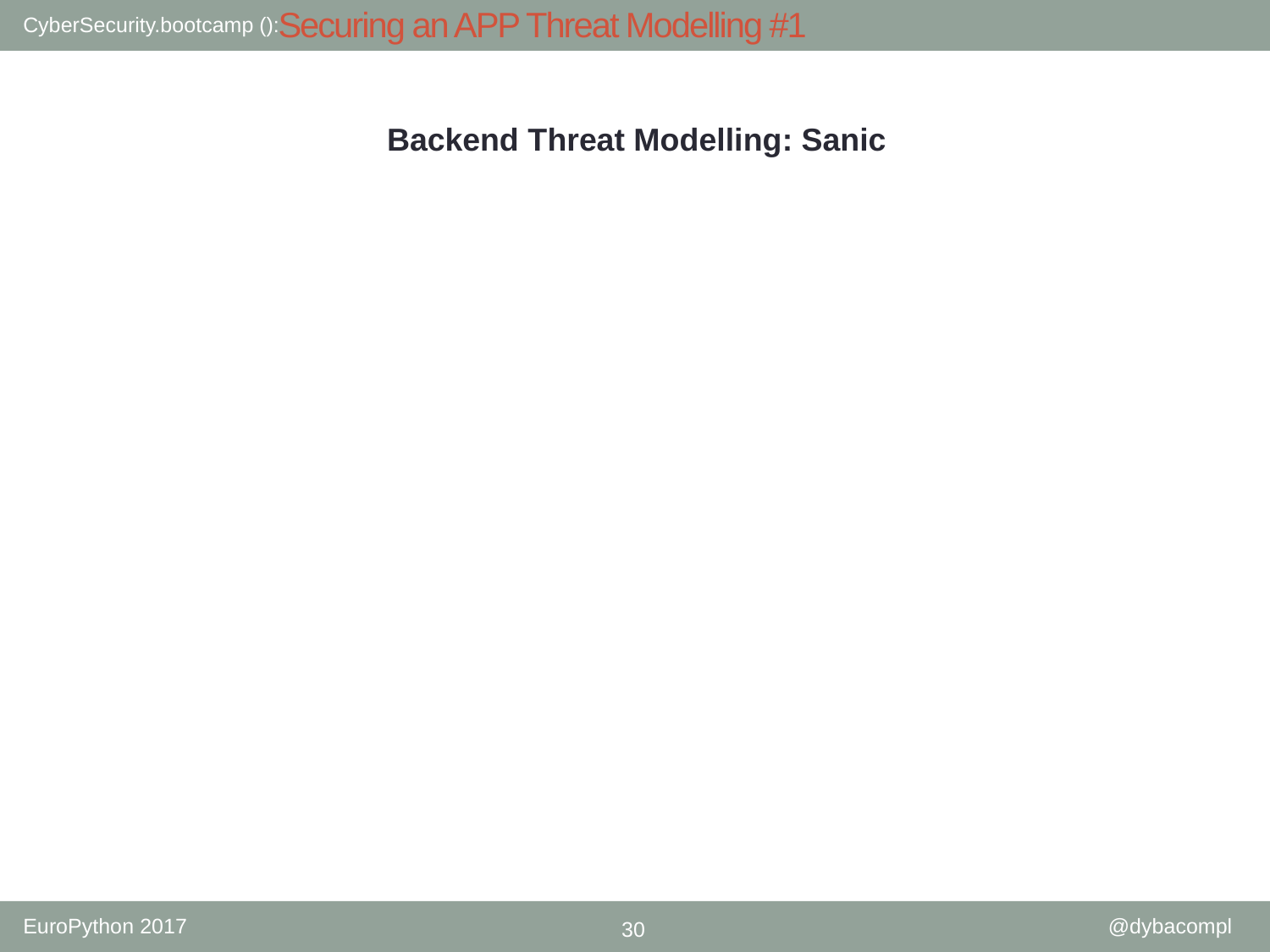

# Securing an APP Threat Modelling #1
Backend Threat Modelling: Sanic